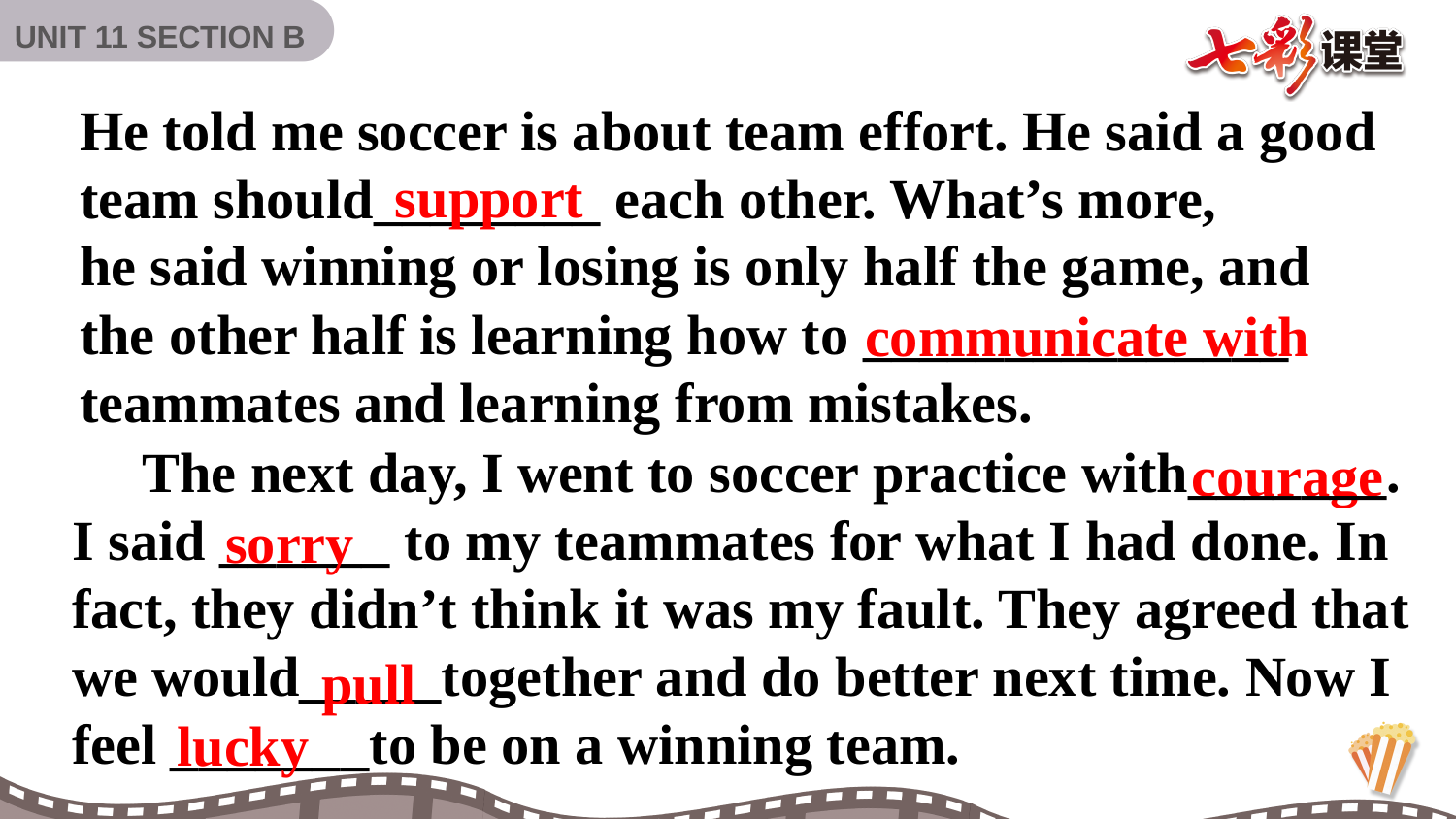

He told me soccer is about team effort. He said a good team should________ each other. What’s more,
he said winning or losing is only half the game, and
the other half is learning how to _______________
teammates and learning from mistakes.
support
communicate with
     The next day, I went to soccer practice with_______. I said ______ to my teammates for what I had done. In fact, they didn’t think it was my fault. They agreed that we would_____together and do better next time. Now I feel _______to be on a winning team.
courage
sorry
pull
lucky